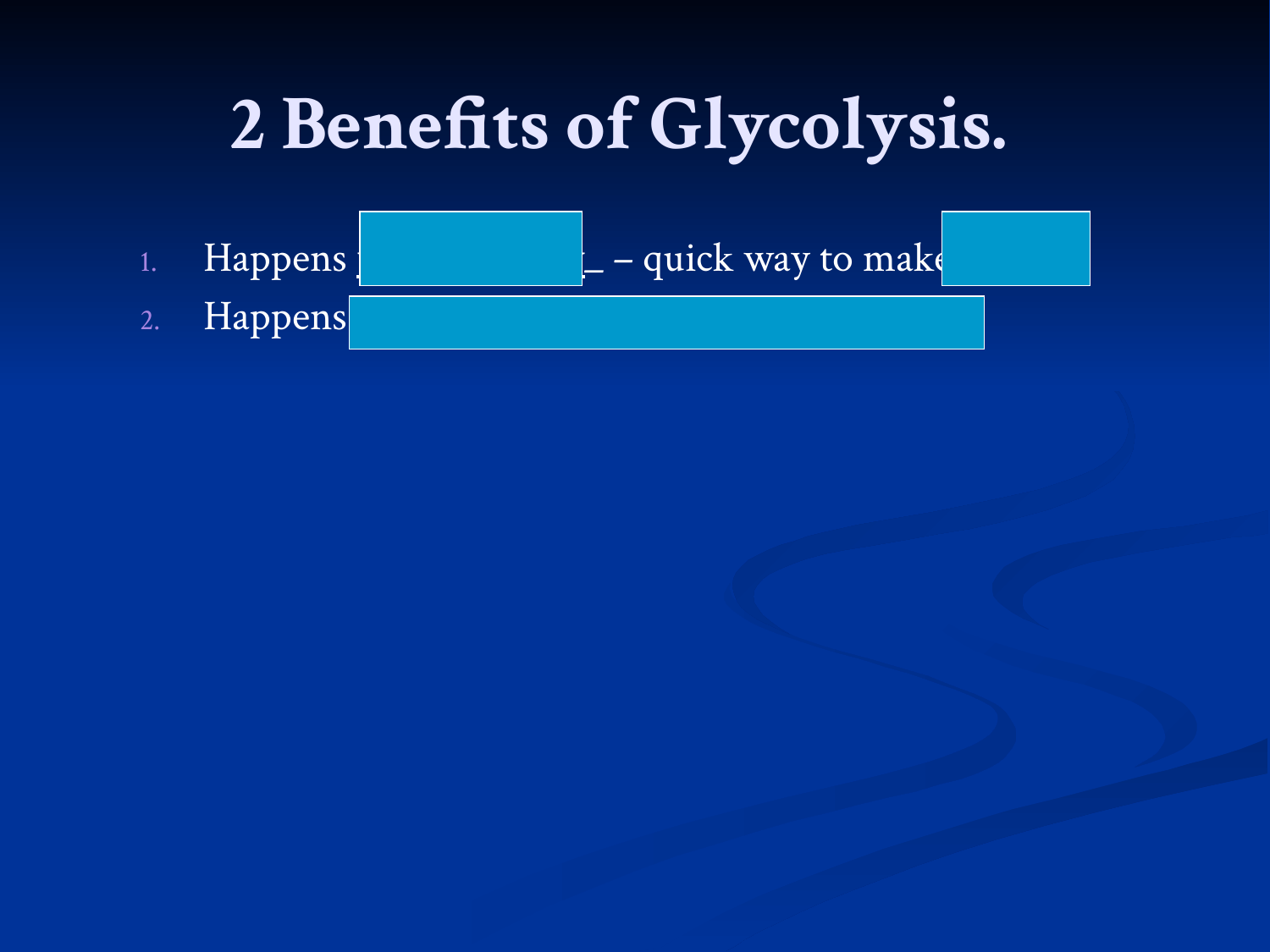

# 2 Benefits of Glycolysis.

Happens very rapidly_ – quick way to make ATP.
Happens without the presence of oxygen.